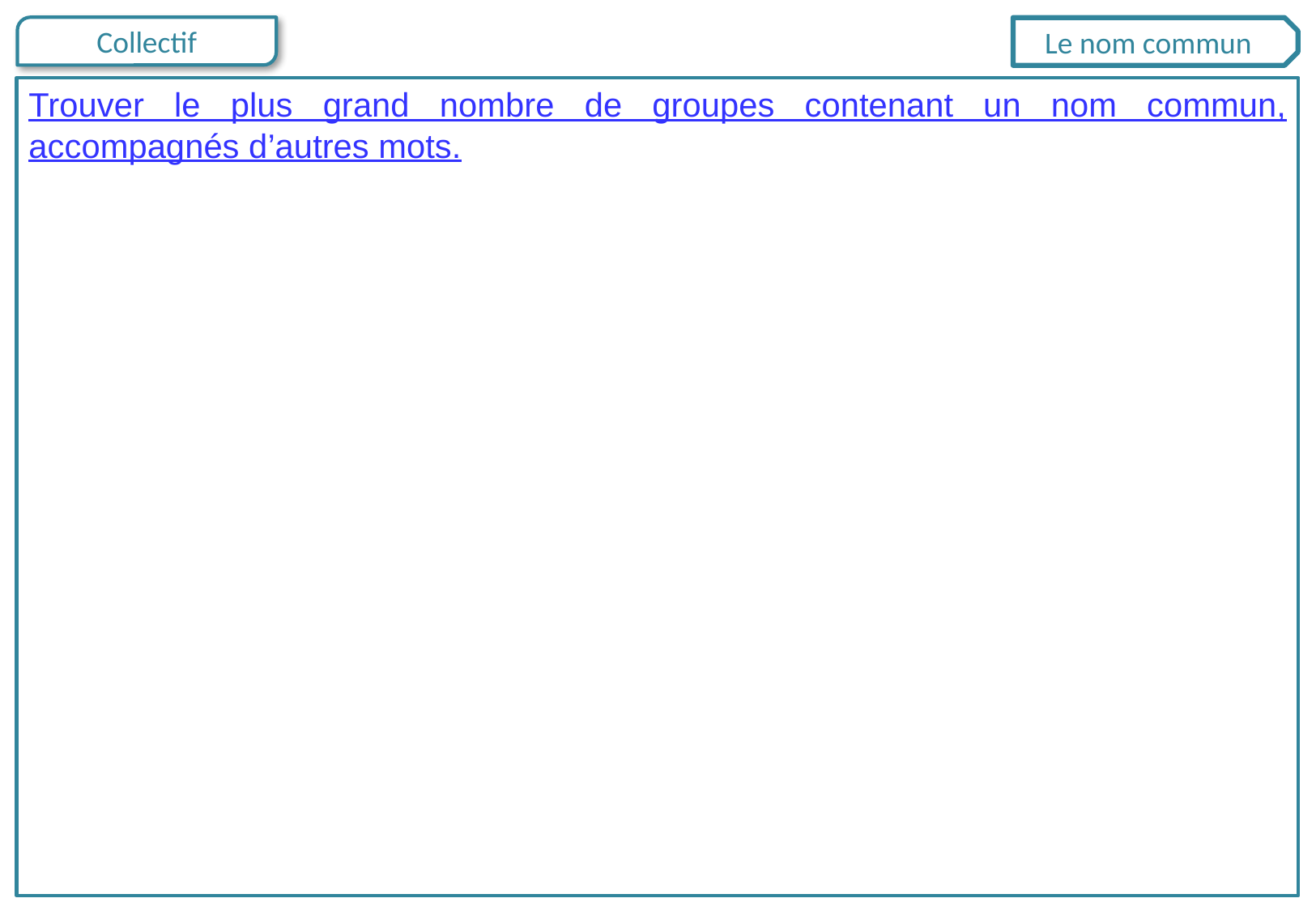

Le nom commun
Trouver le plus grand nombre de groupes contenant un nom commun, accompagnés d’autres mots.